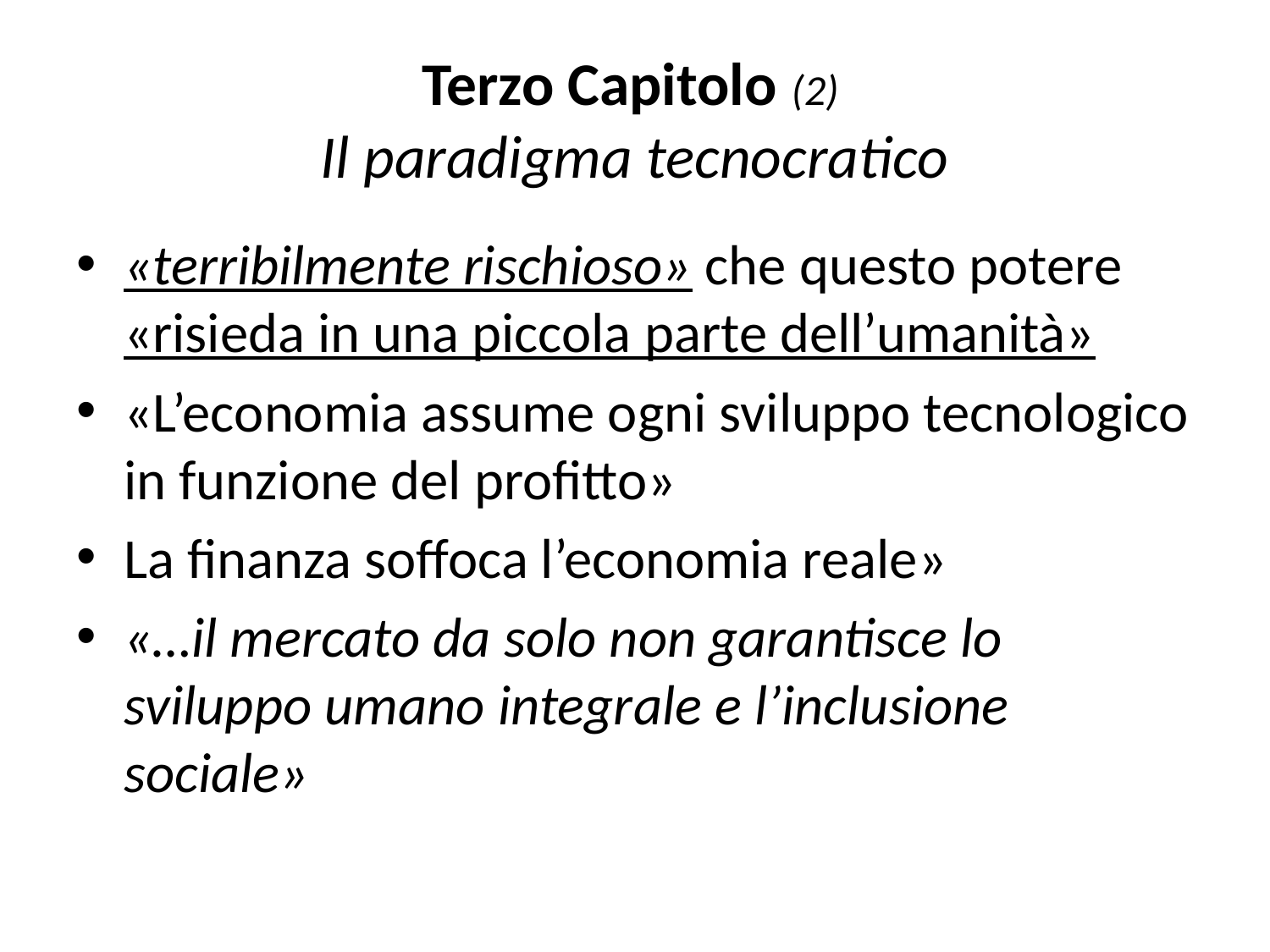

# Terzo Capitolo (2) Il paradigma tecnocratico
«terribilmente rischioso» che questo potere «risieda in una piccola parte dell’umanità»
«L’economia assume ogni sviluppo tecnologico in funzione del profitto»
La finanza soffoca l’economia reale»
«…il mercato da solo non garantisce lo sviluppo umano integrale e l’inclusione sociale»